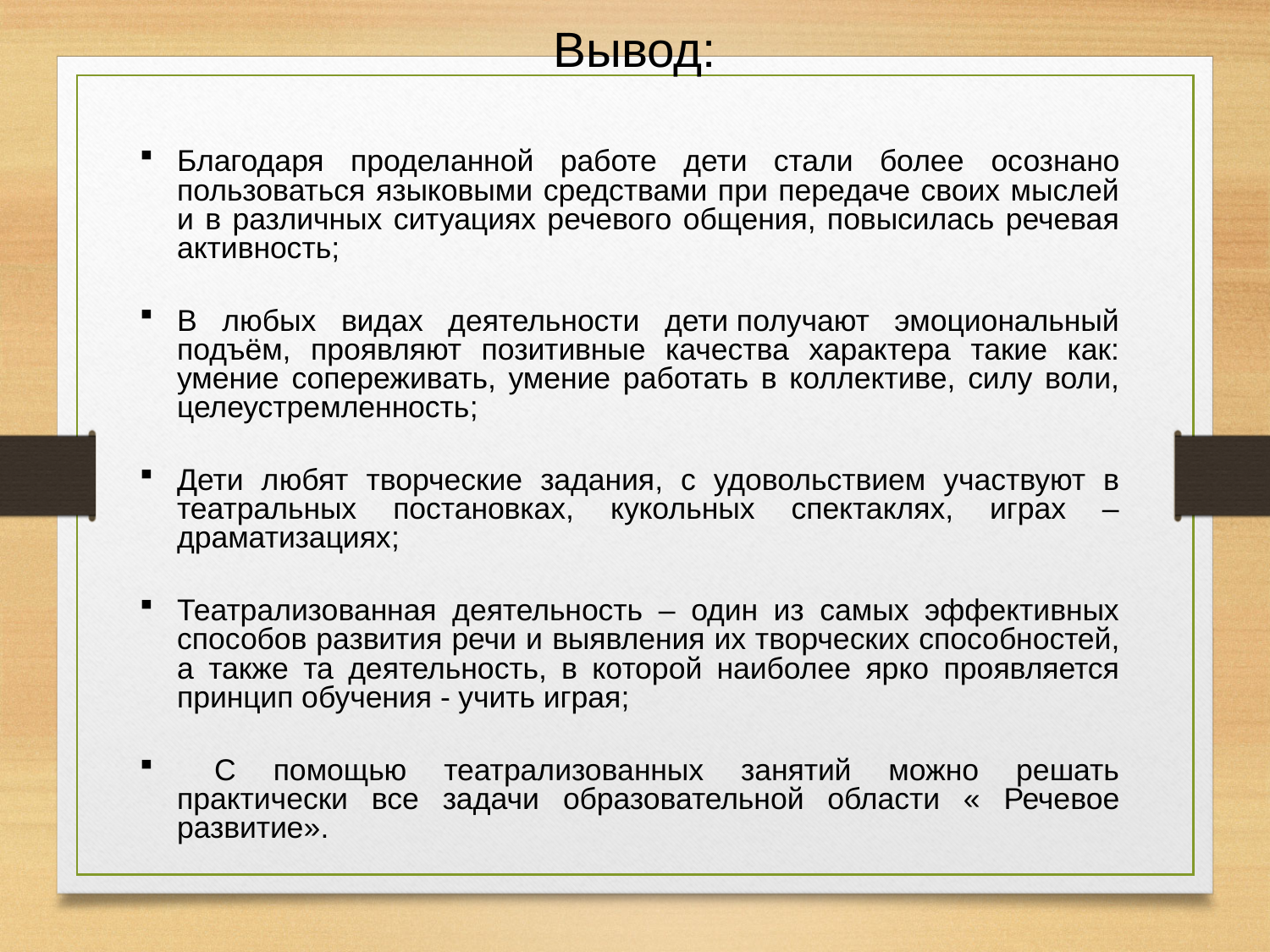

Вывод:
Благодаря проделанной работе дети стали более осознано пользоваться языковыми средствами при передаче своих мыслей и в различных ситуациях речевого общения, повысилась речевая активность;

В любых видах деятельности дети получают эмоциональный подъём, проявляют позитивные качества характера такие как: умение сопереживать, умение работать в коллективе, силу воли, целеустремленность;

Дети любят творческие задания, с удовольствием участвуют в театральных постановках, кукольных спектаклях, играх – драматизациях;

Театрализованная деятельность – один из самых эффективных способов развития речи и выявления их творческих способностей, а также та деятельность, в которой наиболее ярко проявляется принцип обучения - учить играя;

 С помощью театрализованных занятий можно решать практически все задачи образовательной области « Речевое развитие».